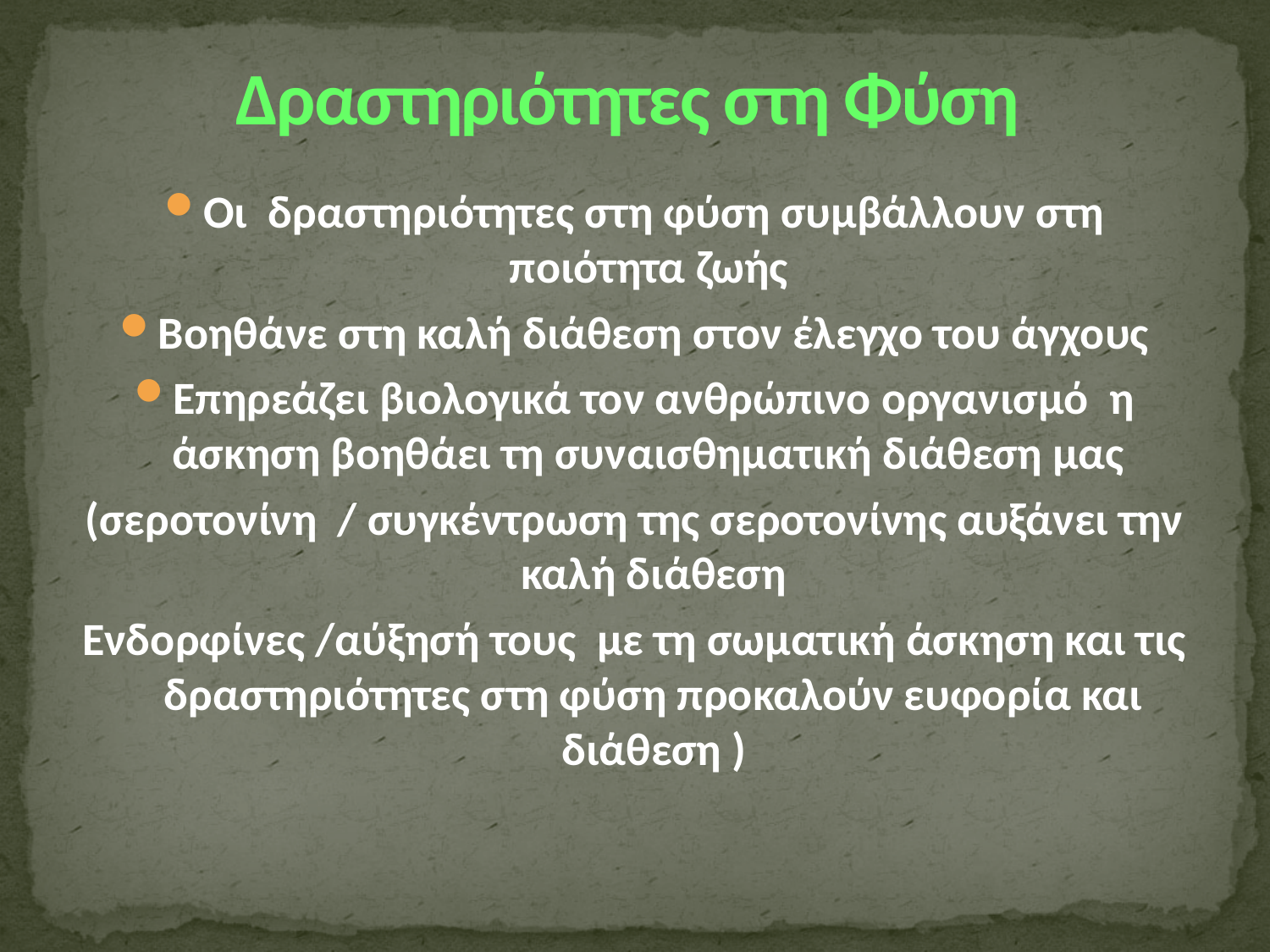

# Δραστηριότητες στη Φύση
Οι  δραστηριότητες στη φύση συμβάλλουν στη ποιότητα ζωής
Βοηθάνε στη καλή διάθεση στον έλεγχο του άγχους
Επηρεάζει βιολογικά τον ανθρώπινο οργανισμό  η άσκηση βοηθάει τη συναισθηματική διάθεση μας
(σεροτονίνη  / συγκέντρωση της σεροτονίνης αυξάνει την καλή διάθεση
Ενδορφίνες /αύξησή τους  με τη σωματική άσκηση και τις δραστηριότητες στη φύση προκαλούν ευφορία και διάθεση )